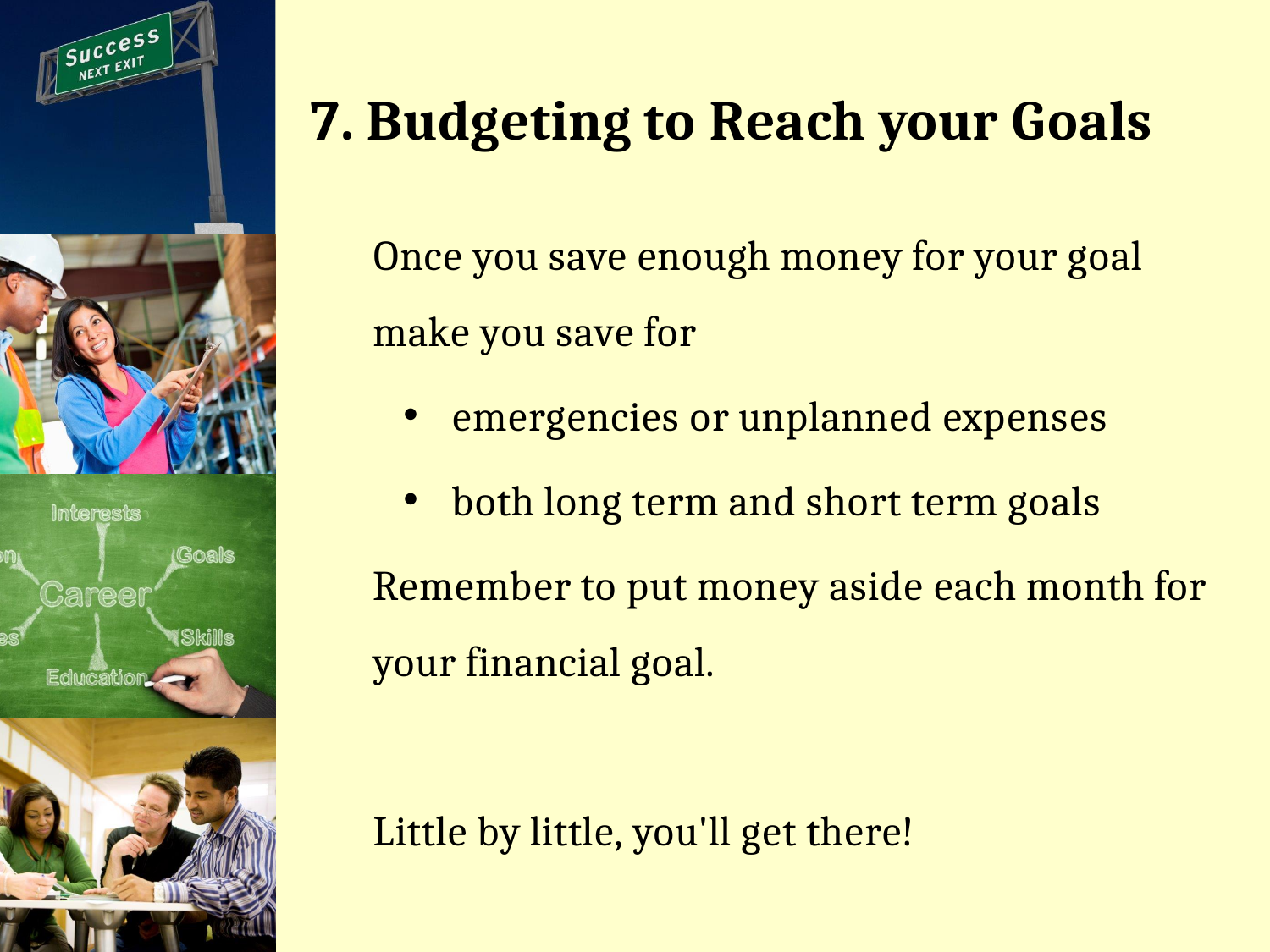

# 7. Budgeting to Reach your Goals
Once you save enough money for your goal make you save for
emergencies or unplanned expenses
both long term and short term goals
Remember to put money aside each month for your financial goal.

Little by little, you'll get there!